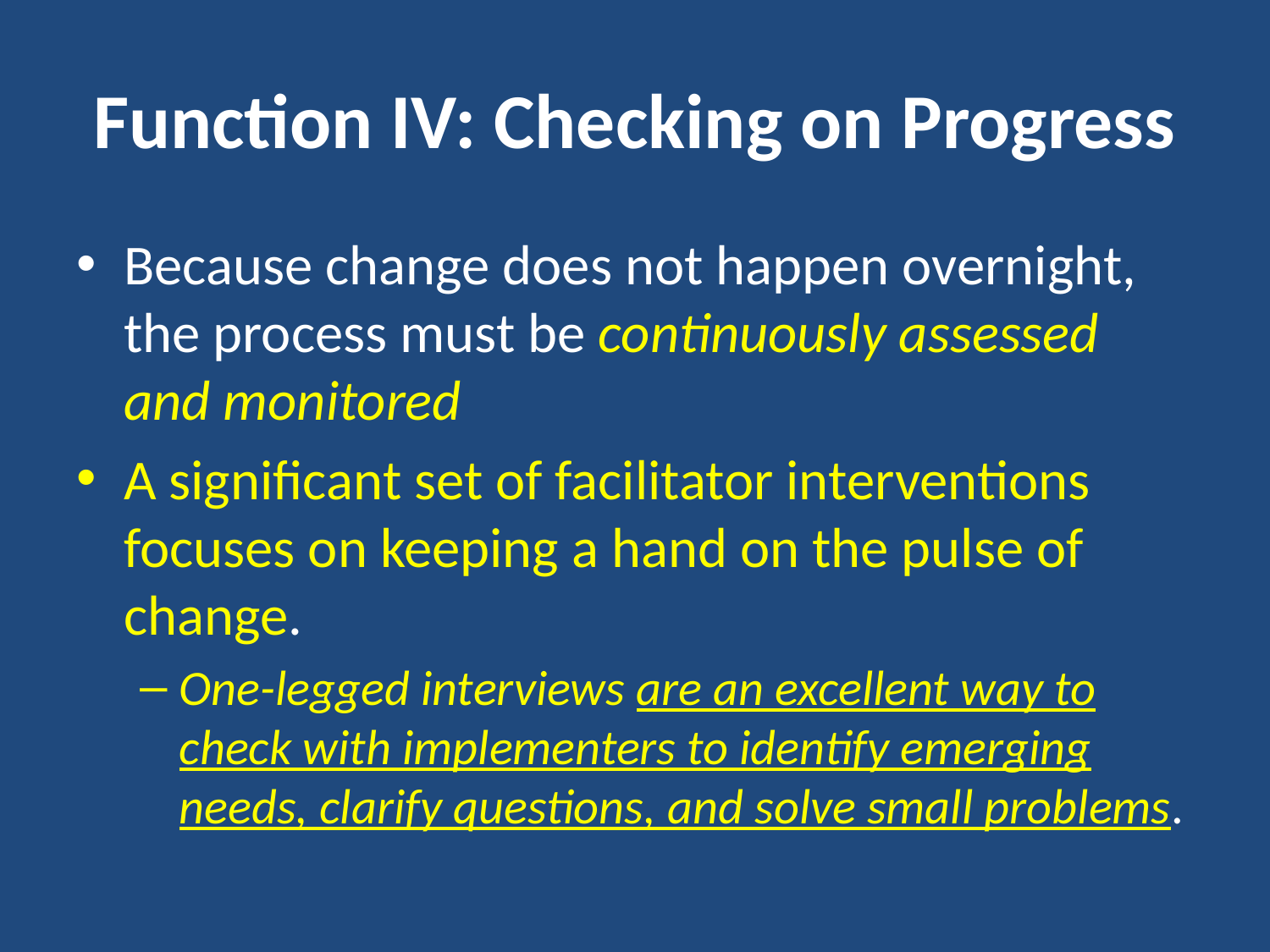

# Function IV: Checking on Progress
Because change does not happen overnight, the process must be continuously assessed and monitored
A significant set of facilitator interventions focuses on keeping a hand on the pulse of change.
One-legged interviews are an excellent way to check with implementers to identify emerging needs, clarify questions, and solve small problems.